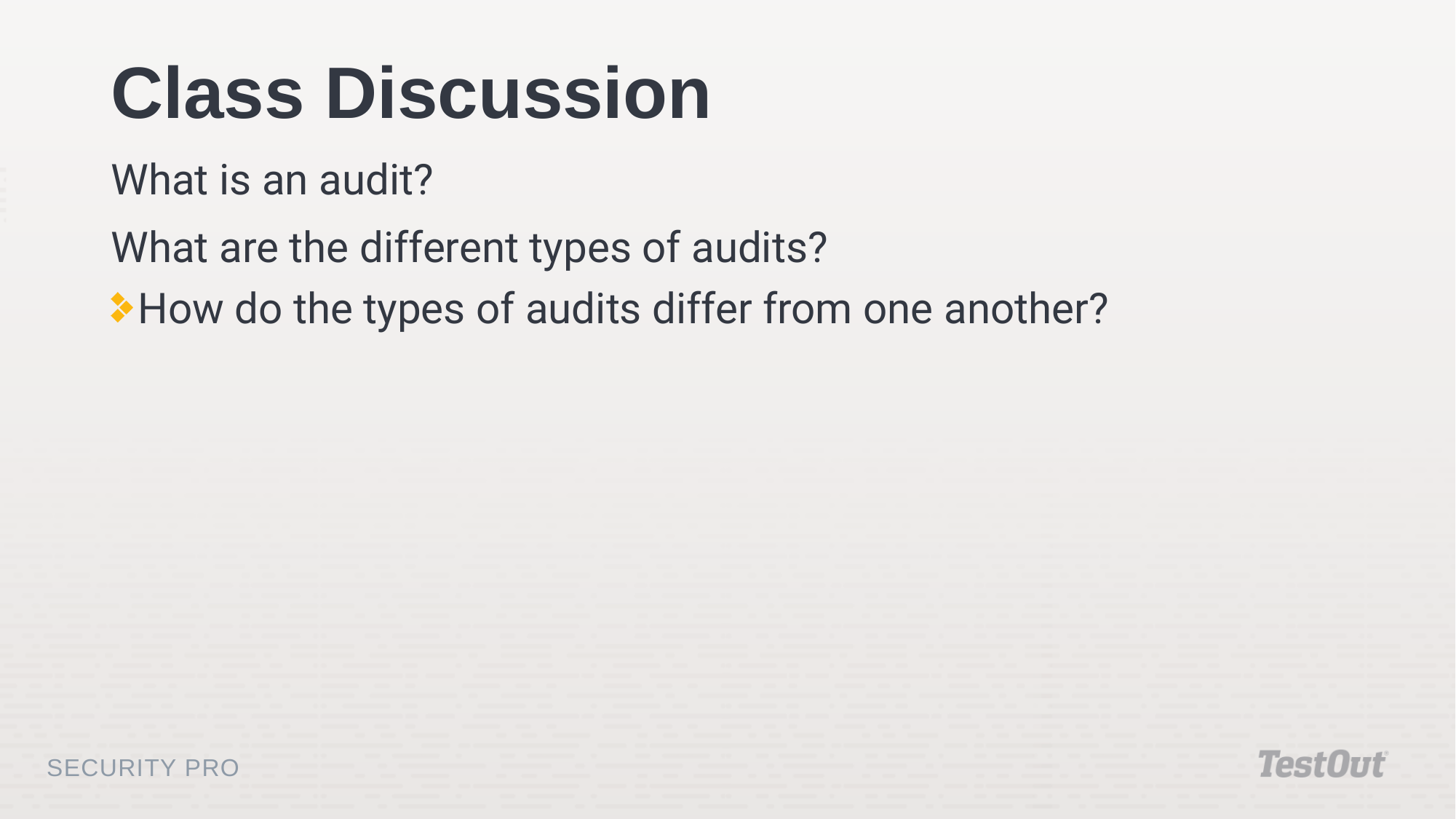

# Class Discussion
What is an audit?
What are the different types of audits?
How do the types of audits differ from one another?
Security Pro